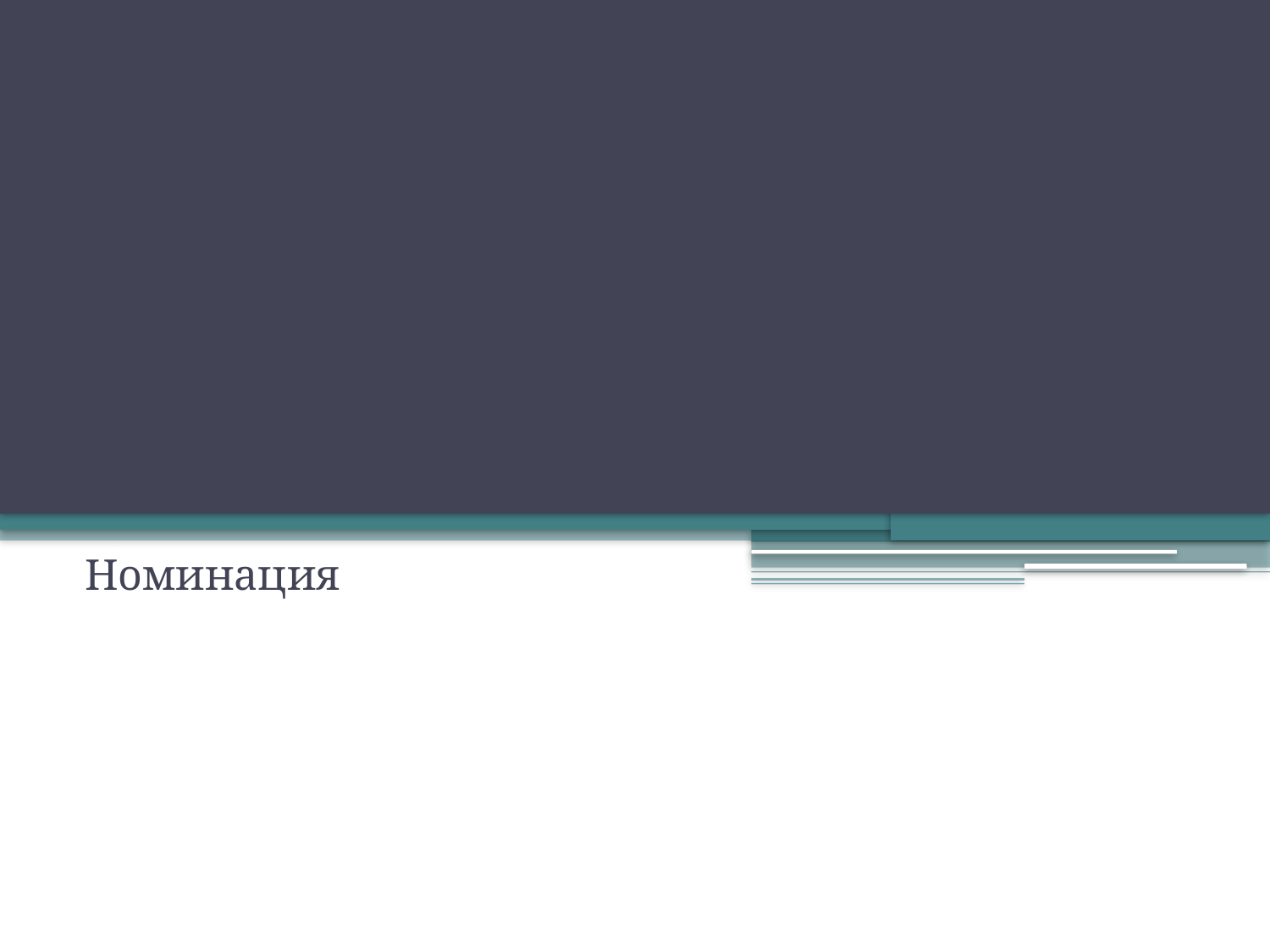

# В жизни всегда есть место подвигу
Номинация